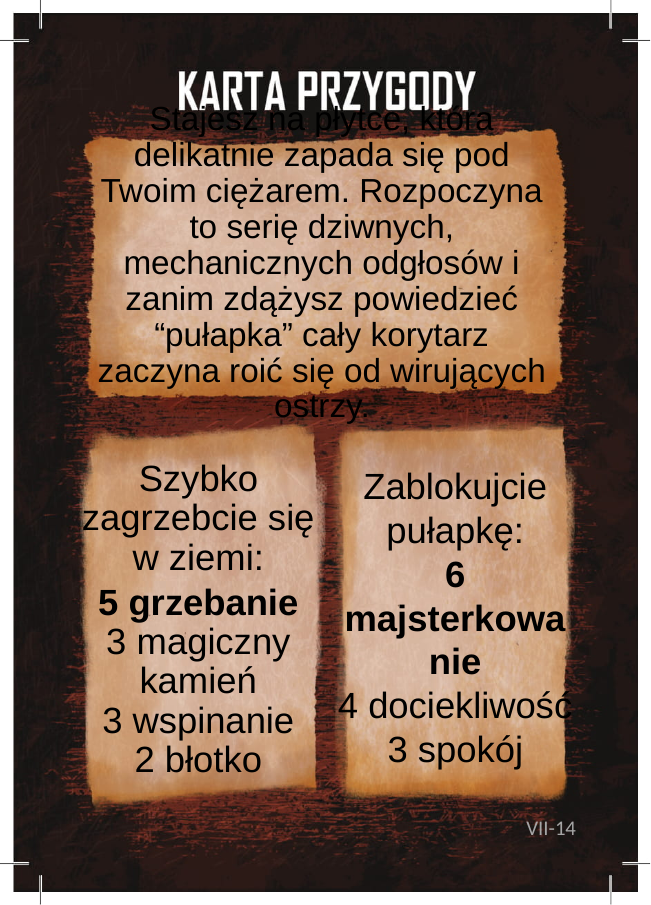

# Stajesz na płytce, która delikatnie zapada się pod Twoim ciężarem. Rozpoczyna to serię dziwnych, mechanicznych odgłosów i zanim zdążysz powiedzieć “pułapka” cały korytarz zaczyna roić się od wirujących ostrzy.
Szybko zagrzebcie się w ziemi:
5 grzebanie
3 magiczny kamień
3 wspinanie
2 błotko
Zablokujcie pułapkę:
6 majsterkowanie
4 dociekliwość
3 spokój
VII-14